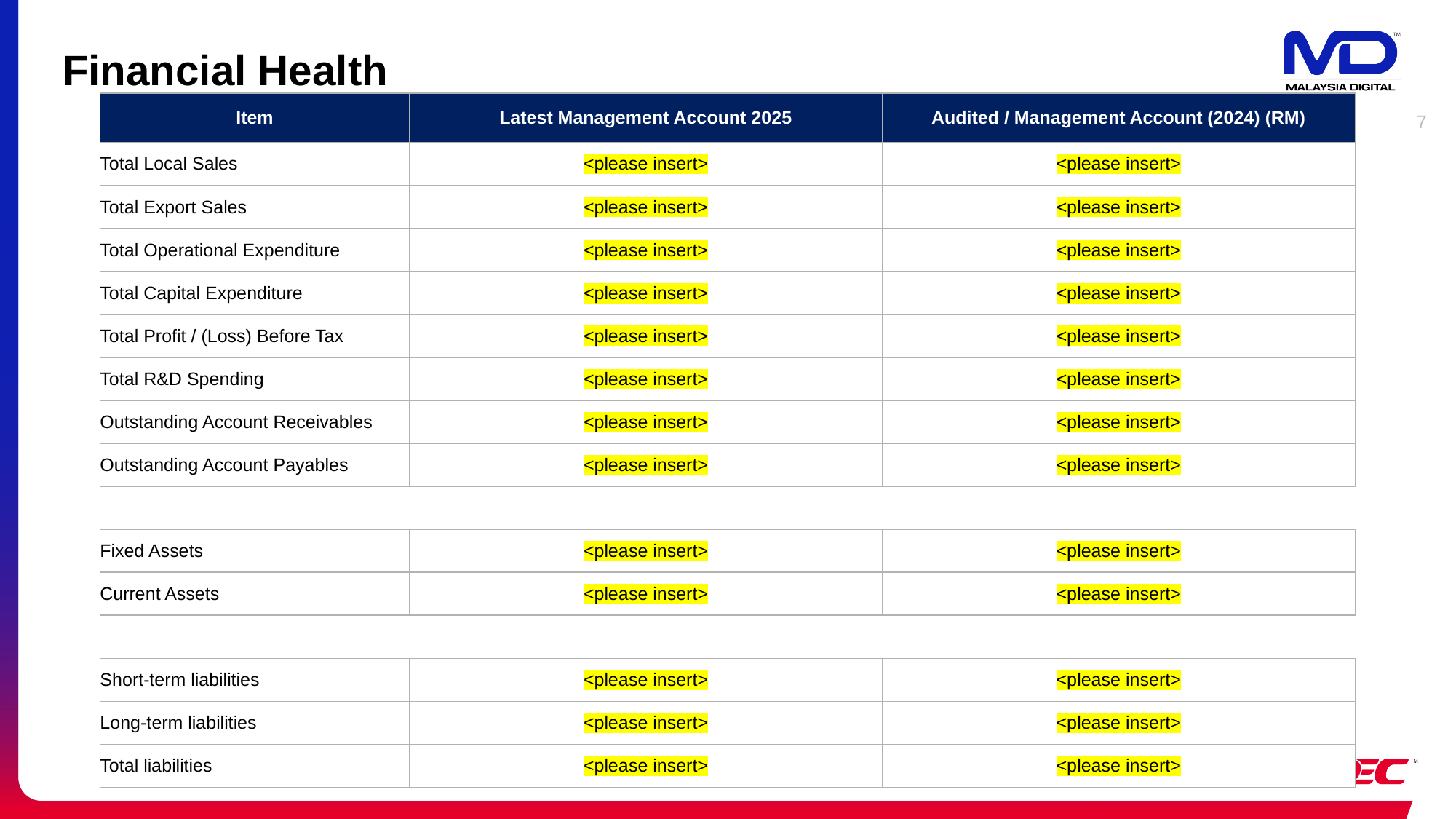

# Financial Health
| Item | Latest Management Account 2025 | Audited / Management Account (2024) (RM) |
| --- | --- | --- |
| Total Local Sales | <please insert> | <please insert> |
| Total Export Sales | <please insert> | <please insert> |
| Total Operational Expenditure | <please insert> | <please insert> |
| Total Capital Expenditure | <please insert> | <please insert> |
| Total Profit / (Loss) Before Tax | <please insert> | <please insert> |
| Total R&D Spending | <please insert> | <please insert> |
| Outstanding Account Receivables | <please insert> | <please insert> |
| Outstanding Account Payables | <please insert> | <please insert> |
|  |  |  |
| Fixed Assets | <please insert> | <please insert> |
| Current Assets | <please insert> | <please insert> |
|  |  |  |
| Short-term liabilities | <please insert> | <please insert> |
| Long-term liabilities | <please insert> | <please insert> |
| Total liabilities | <please insert> | <please insert> |
7